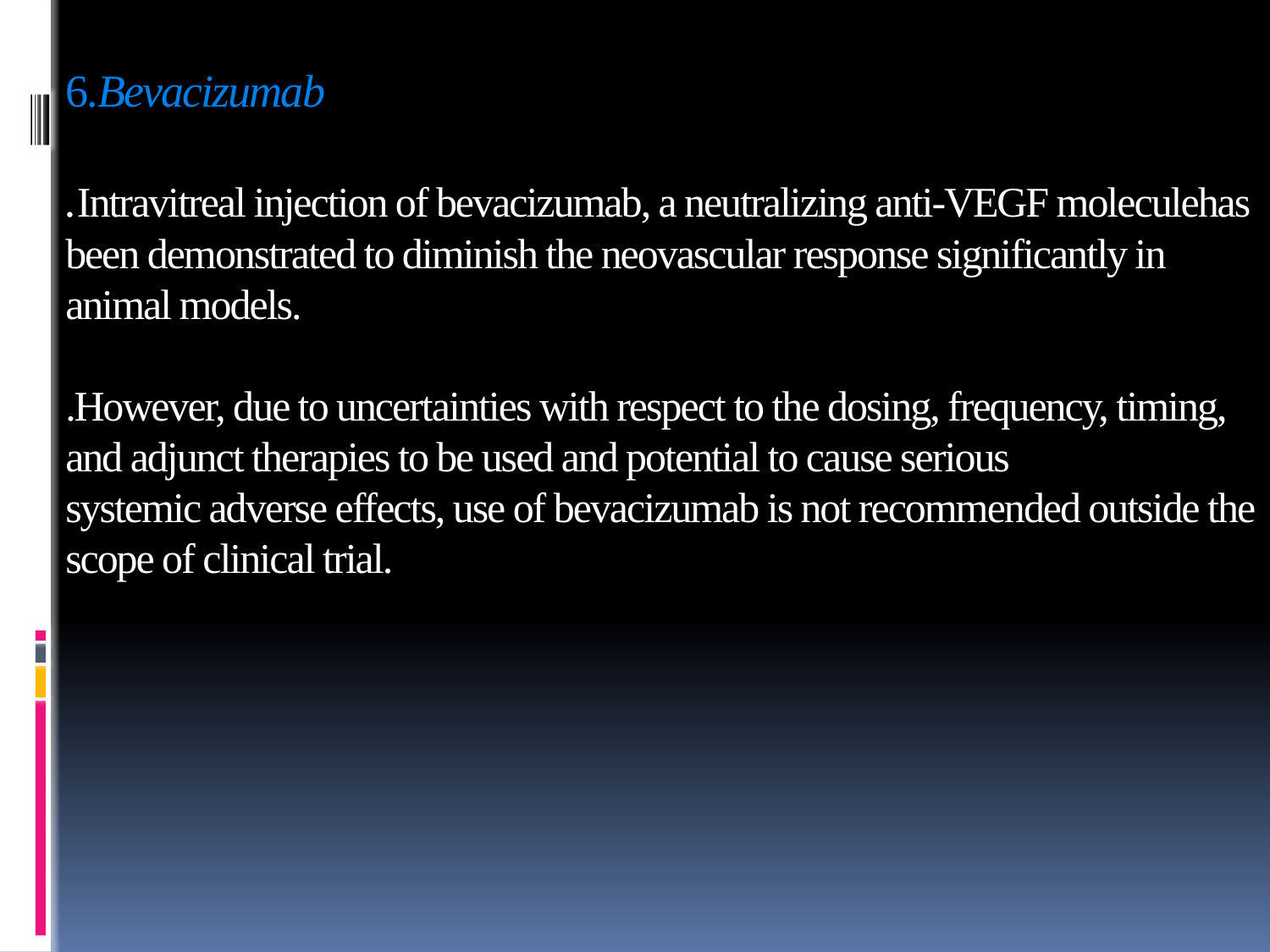

# 6.Bevacizumab .Intravitreal injection of bevacizumab, a neutralizing anti-VEGF moleculehas been demonstrated to diminish the neovascular response significantly in animal models. .However, due to uncertainties with respect to the dosing, frequency, timing, and adjunct therapies to be used and potential to cause serious systemic adverse effects, use of bevacizumab is not recommended outside the scope of clinical trial.